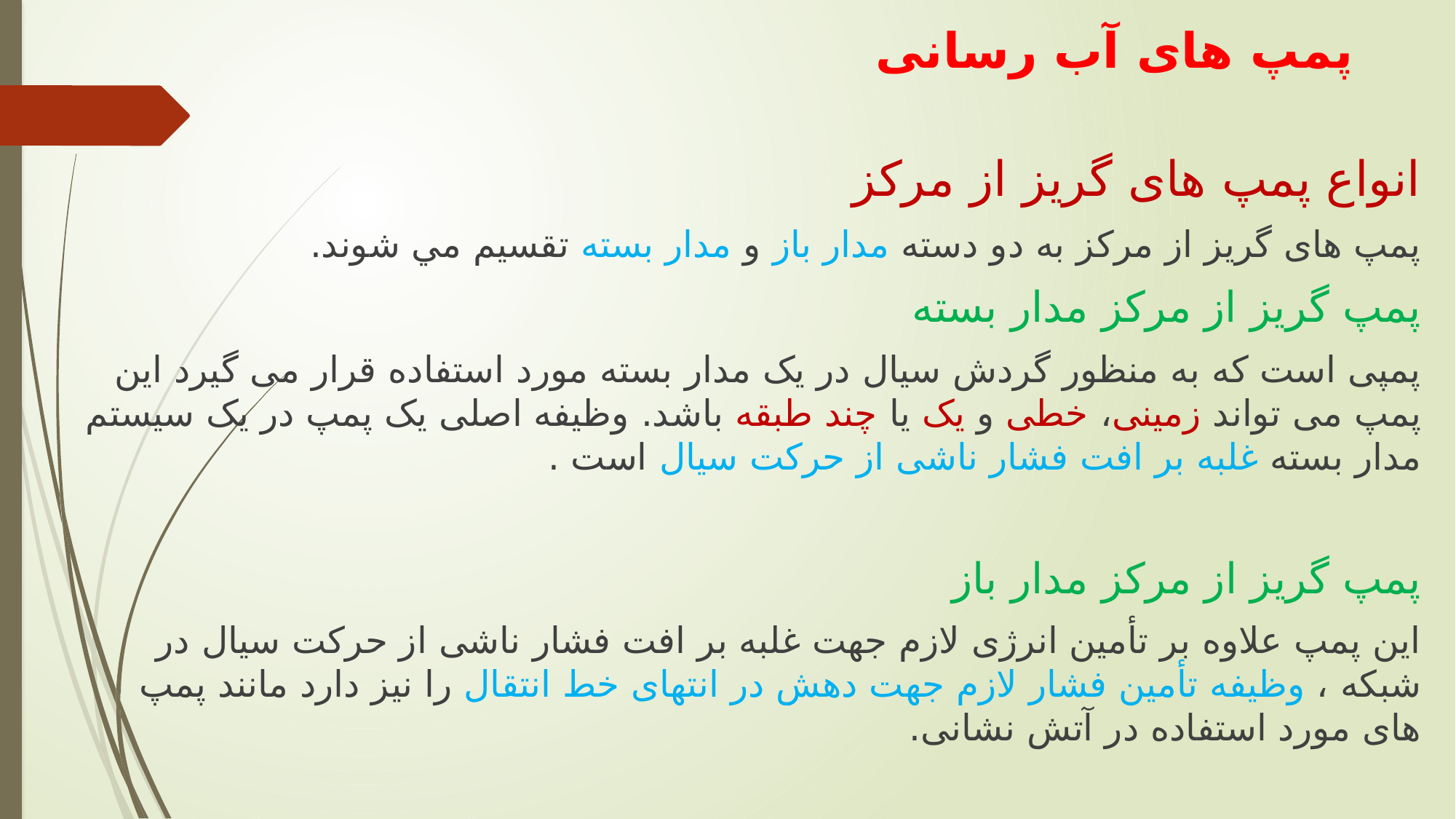

# پمپ های آب رسانی
انواع پمپ های گریز از مركز
پمپ های گریز از مركز به دو دسته مدار باز و مدار بسته تقسيم مي شوند.
پمپ گریز از مرکز مدار بسته
پمپی است که به منظور گردش سیال در یک مدار بسته مورد استفاده قرار می گیرد این پمپ می تواند زمینی، خطی و یک یا چند طبقه باشد. وظیفه اصلی یک پمپ در یک سیستم مدار بسته غلبه بر افت فشار ناشی از حرکت سیال است .

پمپ گریز از مرکز مدار باز
این پمپ علاوه بر تأمین انرژی لازم جهت غلبه بر افت فشار ناشی از حرکت سیال در شبکه ، وظیفه تأمین فشار لازم جهت دهش در انتهای خط انتقال را نیز دارد مانند پمپ های مورد استفاده در آتش نشانی.